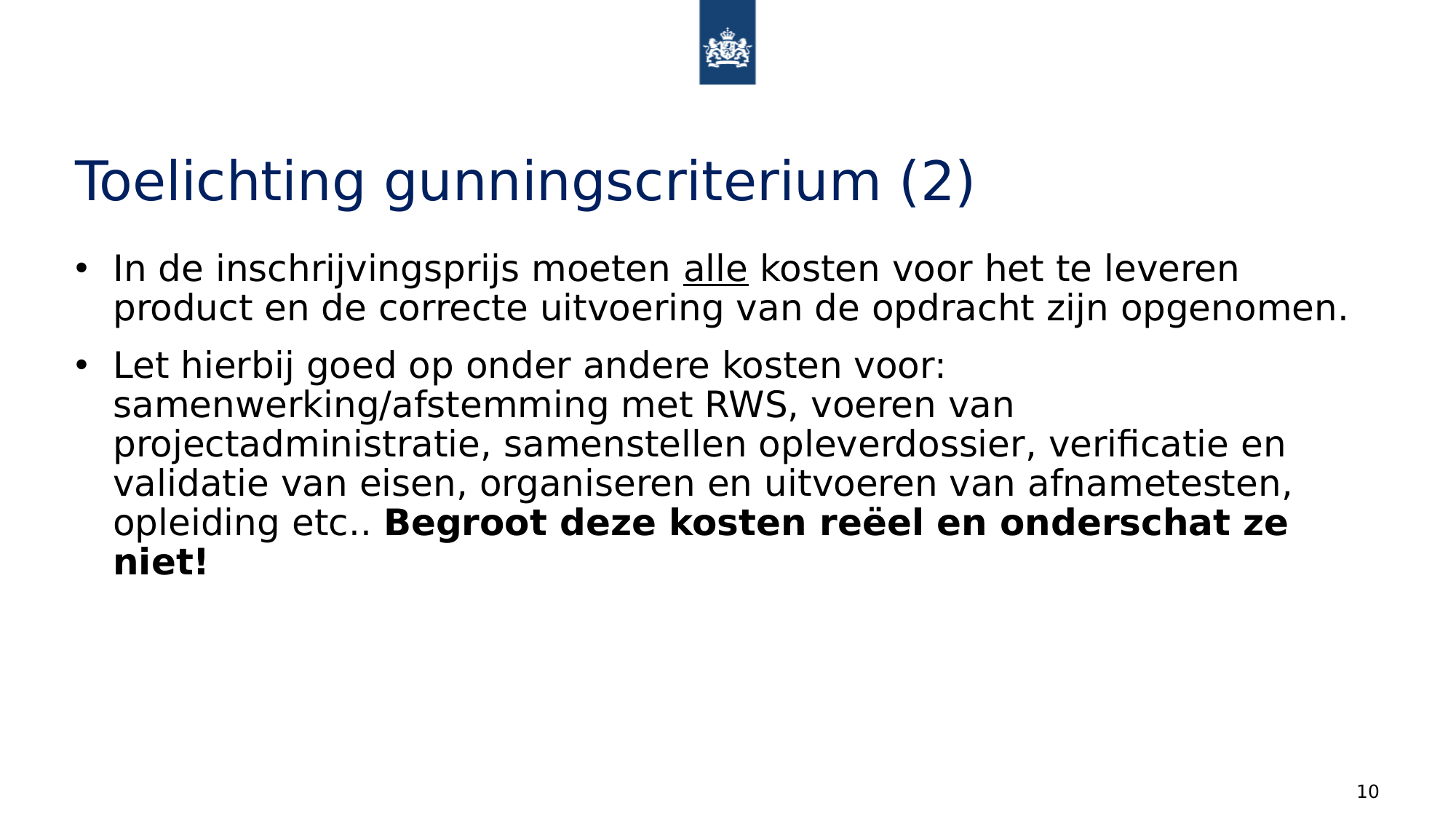

# Toelichting gunningscriterium (2)
In de inschrijvingsprijs moeten alle kosten voor het te leveren product en de correcte uitvoering van de opdracht zijn opgenomen.
Let hierbij goed op onder andere kosten voor: samenwerking/afstemming met RWS, voeren van  projectadministratie, samenstellen opleverdossier, verificatie en validatie van eisen, organiseren en uitvoeren van afnametesten, opleiding etc.. Begroot deze kosten reëel en onderschat ze niet!

10